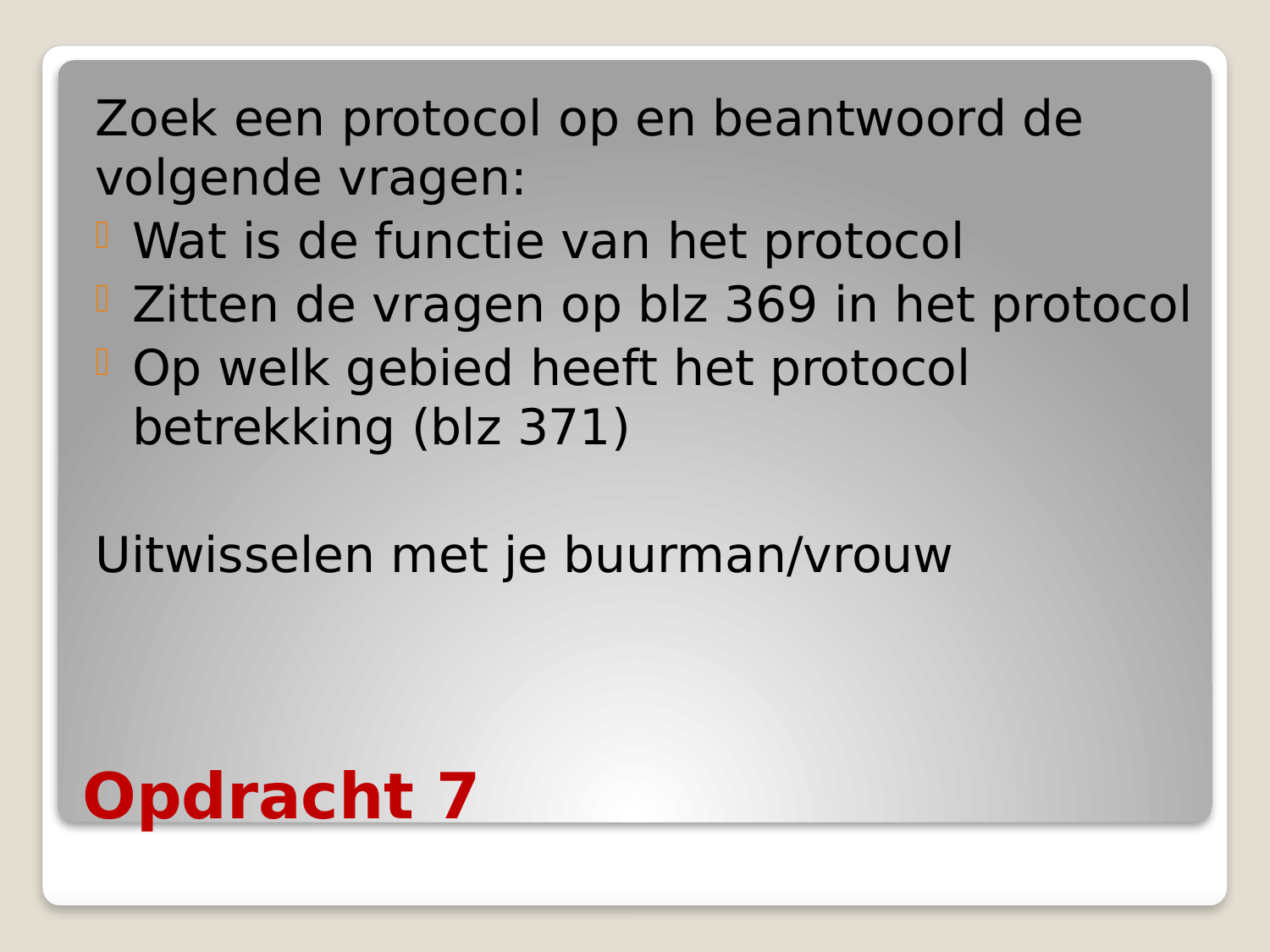

Zoek een protocol op en beantwoord de volgende vragen:
Wat is de functie van het protocol
Zitten de vragen op blz 369 in het protocol
Op welk gebied heeft het protocol betrekking (blz 371)

Uitwisselen met je buurman/vrouw

# Opdracht 7